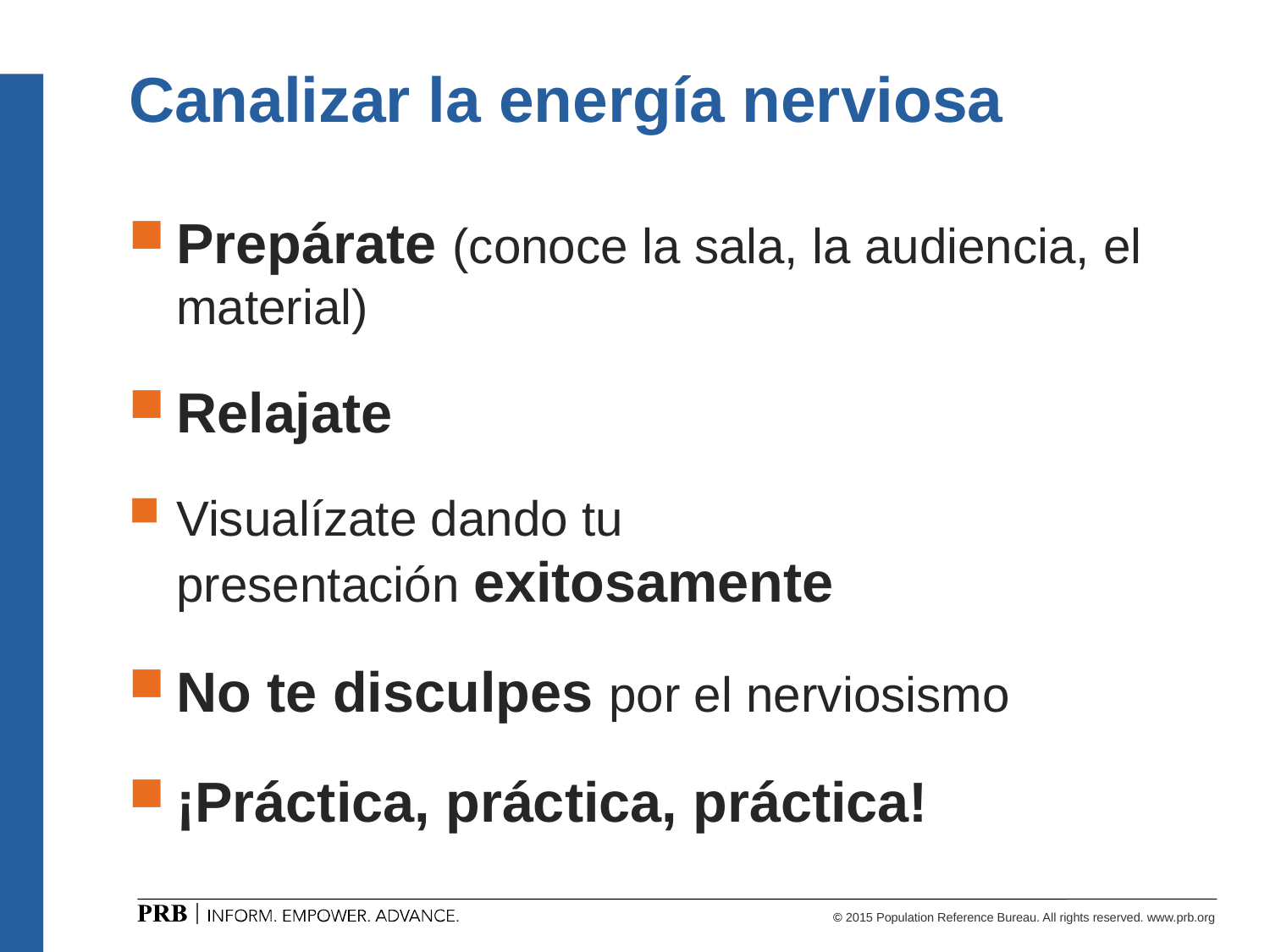

# Canalizar la energía nerviosa
Prepárate (conoce la sala, la audiencia, el material)
Relajate
Visualízate dando tu
presentación exitosamente
No te disculpes por el nerviosismo
¡Práctica, práctica, práctica!